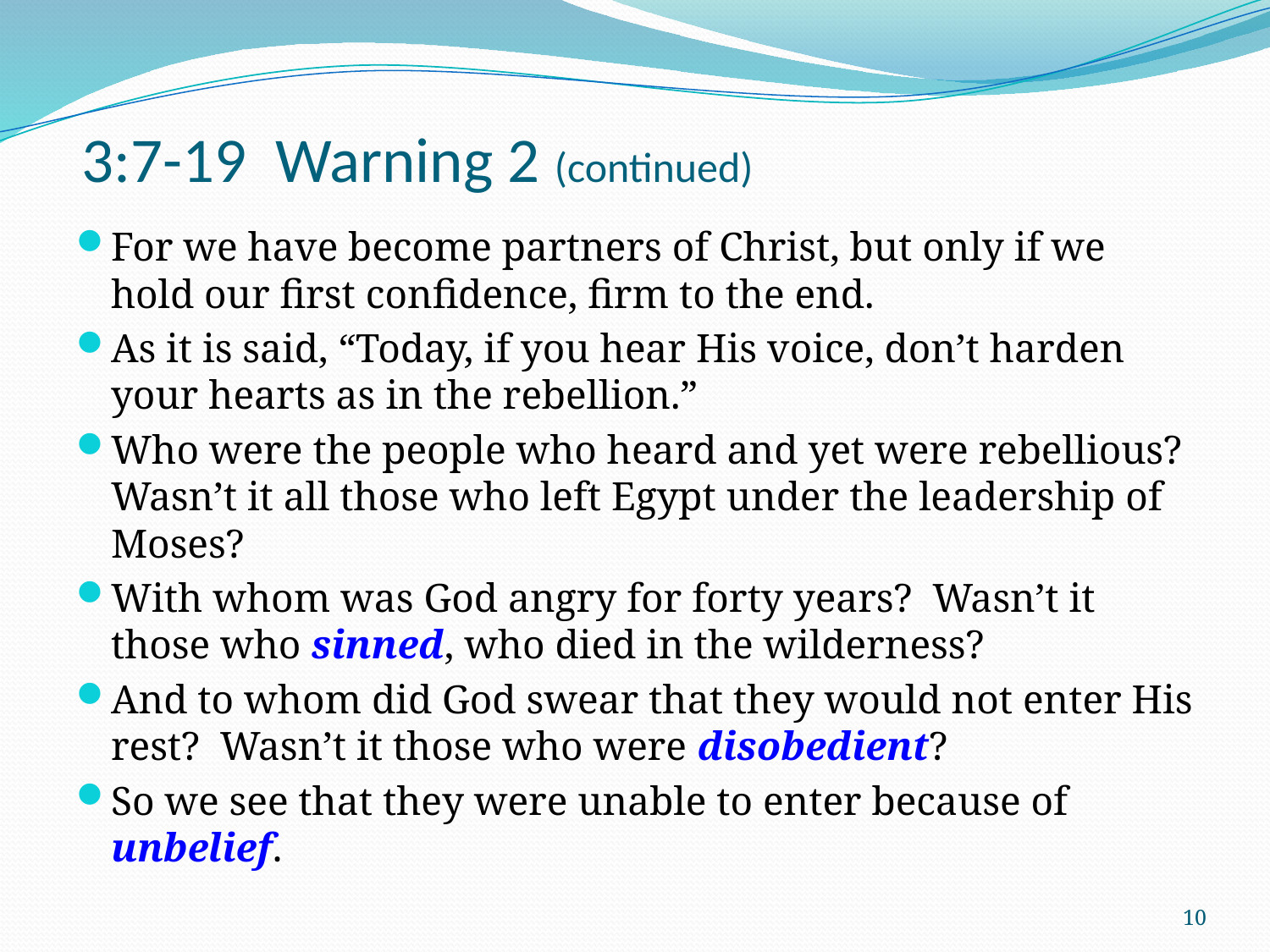

# 3:7-19  Warning 2 (continued)
For we have become partners of Christ, but only if we hold our first confidence, firm to the end.
As it is said, “Today, if you hear His voice, don’t harden your hearts as in the rebellion.”
Who were the people who heard and yet were rebellious?  Wasn’t it all those who left Egypt under the leadership of Moses?
With whom was God angry for forty years?  Wasn’t it those who sinned, who died in the wilderness?
And to whom did God swear that they would not enter His rest?  Wasn’t it those who were disobedient?
So we see that they were unable to enter because of unbelief.
10